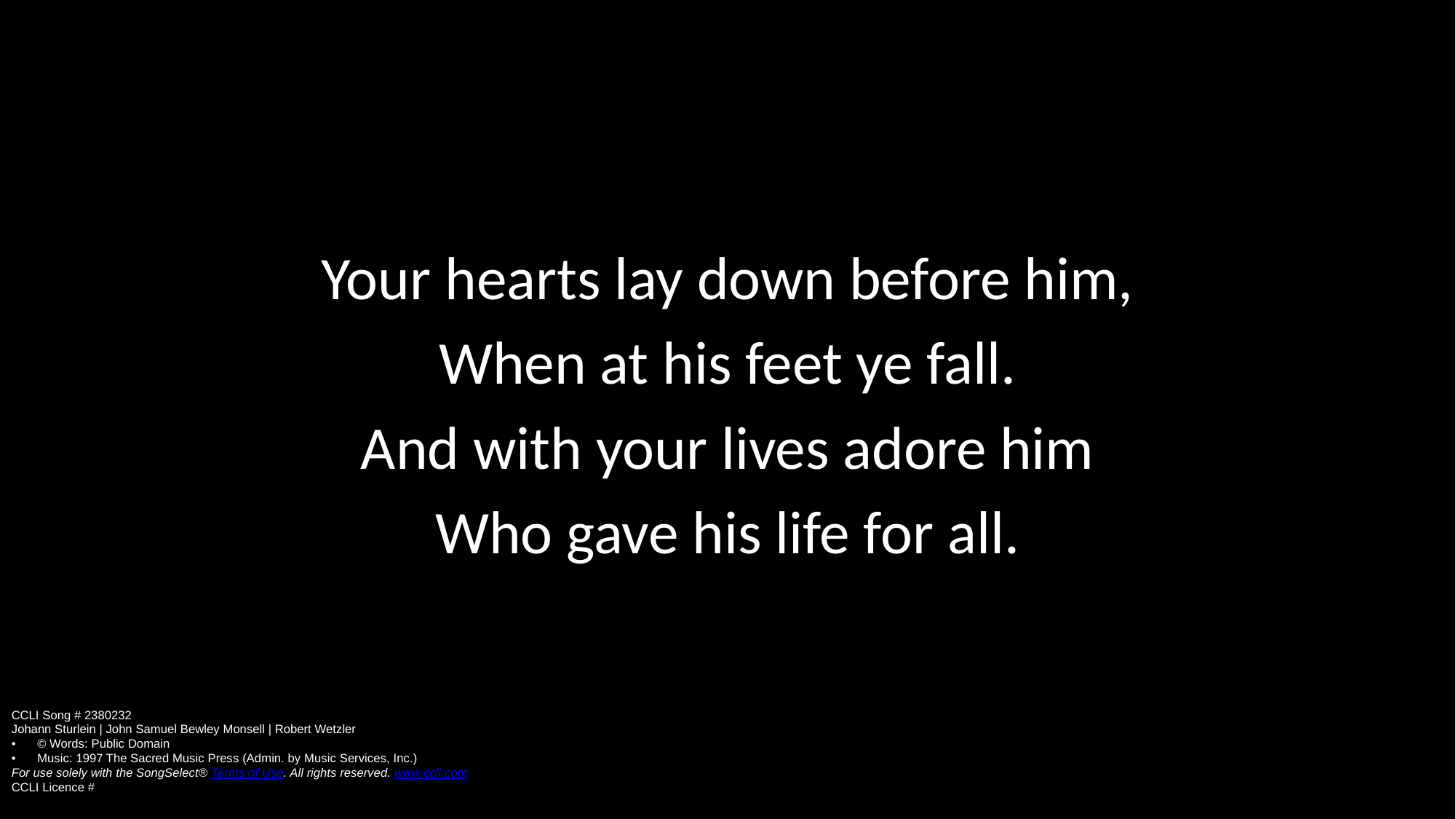

Your hearts lay down before him,
When at his feet ye fall.
And with your lives adore him
Who gave his life for all.
CCLI Song # 2380232
Johann Sturlein | John Samuel Bewley Monsell | Robert Wetzler
© Words: Public Domain
Music: 1997 The Sacred Music Press (Admin. by Music Services, Inc.)
For use solely with the SongSelect® Terms of Use. All rights reserved. www.ccli.com
CCLI Licence #